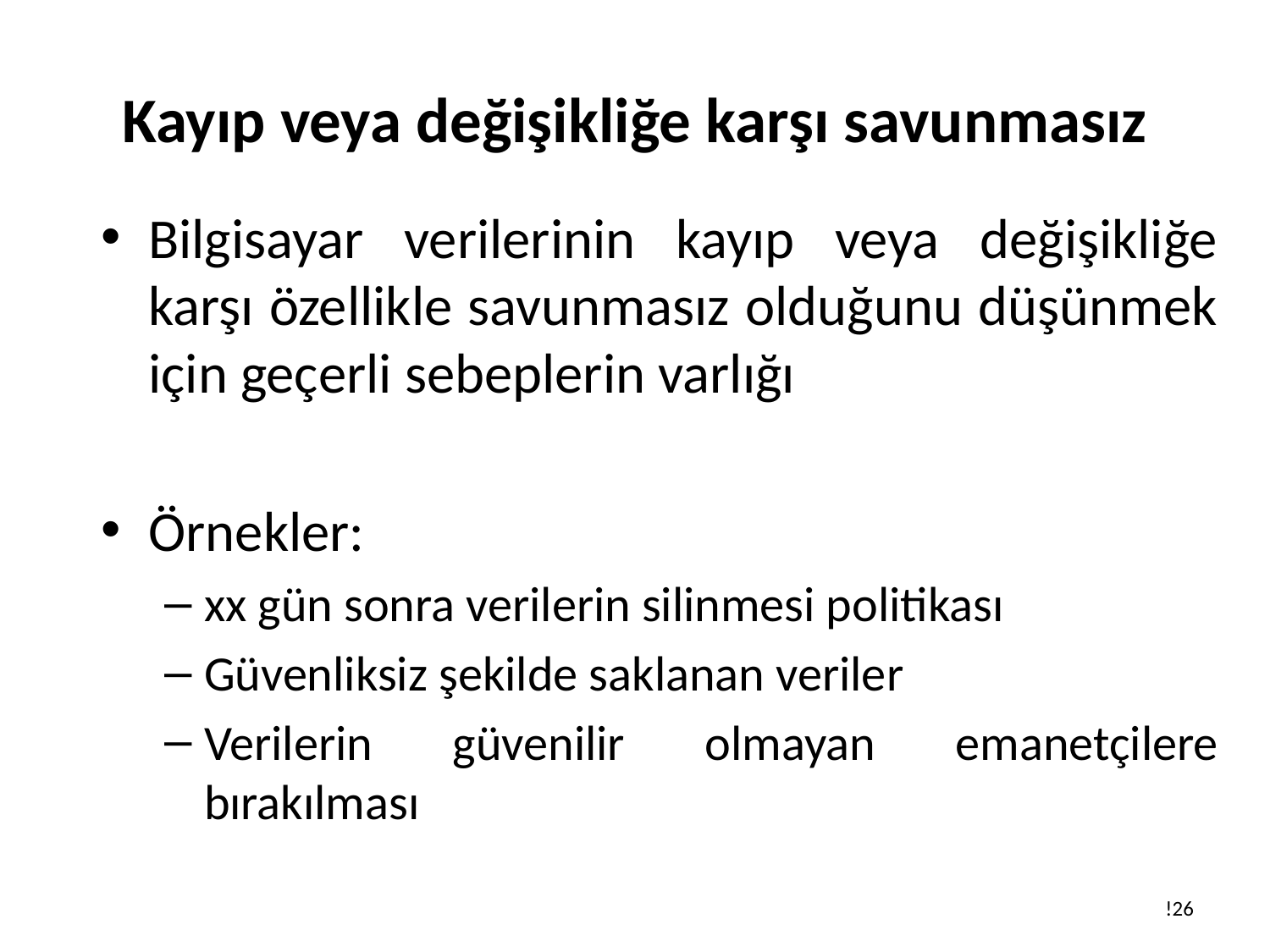

# Kayıp veya değişikliğe karşı savunmasız
Bilgisayar verilerinin kayıp veya değişikliğe karşı özellikle savunmasız olduğunu düşünmek için geçerli sebeplerin varlığı

Örnekler:
xx gün sonra verilerin silinmesi politikası
Güvenliksiz şekilde saklanan veriler
Verilerin güvenilir olmayan emanetçilere bırakılması

!26